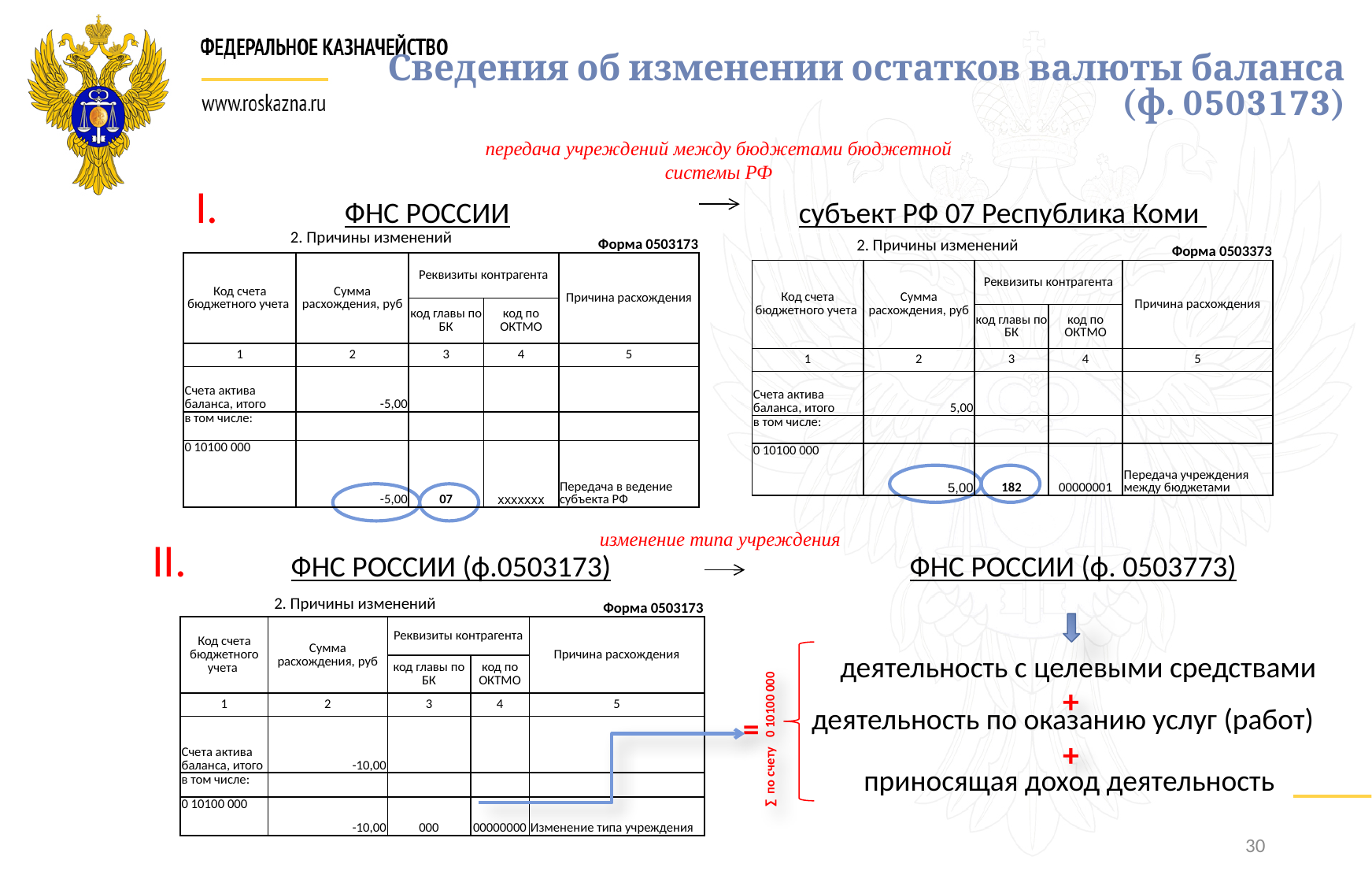

Сведения об изменении остатков валюты баланса
(ф. 0503173)
передача учреждений между бюджетами бюджетной системы РФ
I. 	   ФНС РОССИИ			  субъект РФ 07 Республика Коми
| 2. Причины изменений |  |  |  | Форма 0503173 |
| --- | --- | --- | --- | --- |
| Код счета бюджетного учета | Сумма расхождения, руб | Реквизиты контрагента |  | Причина расхождения |
|  |  | код главы по БК | код по ОКТМО |  |
| 1 | 2 | 3 | 4 | 5 |
| Счета актива баланса, итого | -5,00 |  |  |  |
| в том числе: |  |  |  |  |
| 0 10100 000 | -5,00 | 07 | ххххххх | Передача в ведение субъекта РФ |
| 2. Причины изменений |  |  |  | Форма 0503373 |
| --- | --- | --- | --- | --- |
| Код счета бюджетного учета | Сумма расхождения, руб | Реквизиты контрагента |  | Причина расхождения |
|  |  | код главы по БК | код по ОКТМО |  |
| 1 | 2 | 3 | 4 | 5 |
| Счета актива баланса, итого | 5,00 |  |  |  |
| в том числе: |  |  |  |  |
| 0 10100 000 | 5,00 | 182 | 00000001 | Передача учреждения между бюджетами |

изменение типа учреждения
II. 	  ФНС РОССИИ (ф.0503173)		                         ФНС РОССИИ (ф. 0503773)
| 2. Причины изменений |  |  |  | Форма 0503173 |
| --- | --- | --- | --- | --- |
| Код счета бюджетного учета | Сумма расхождения, руб | Реквизиты контрагента |  | Причина расхождения |
|  |  | код главы по БК | код по ОКТМО |  |
| 1 | 2 | 3 | 4 | 5 |
| Счета актива баланса, итого | -10,00 |  |  |  |
| в том числе: |  |  |  |  |
| 0 10100 000 | -10,00 | 000 | 00000000 | Изменение типа учреждения |

деятельность с целевыми средствами
+
деятельность по оказанию услуг (работ)
=
∑  по счету   0 10100 000
+
приносящая доход деятельность
30